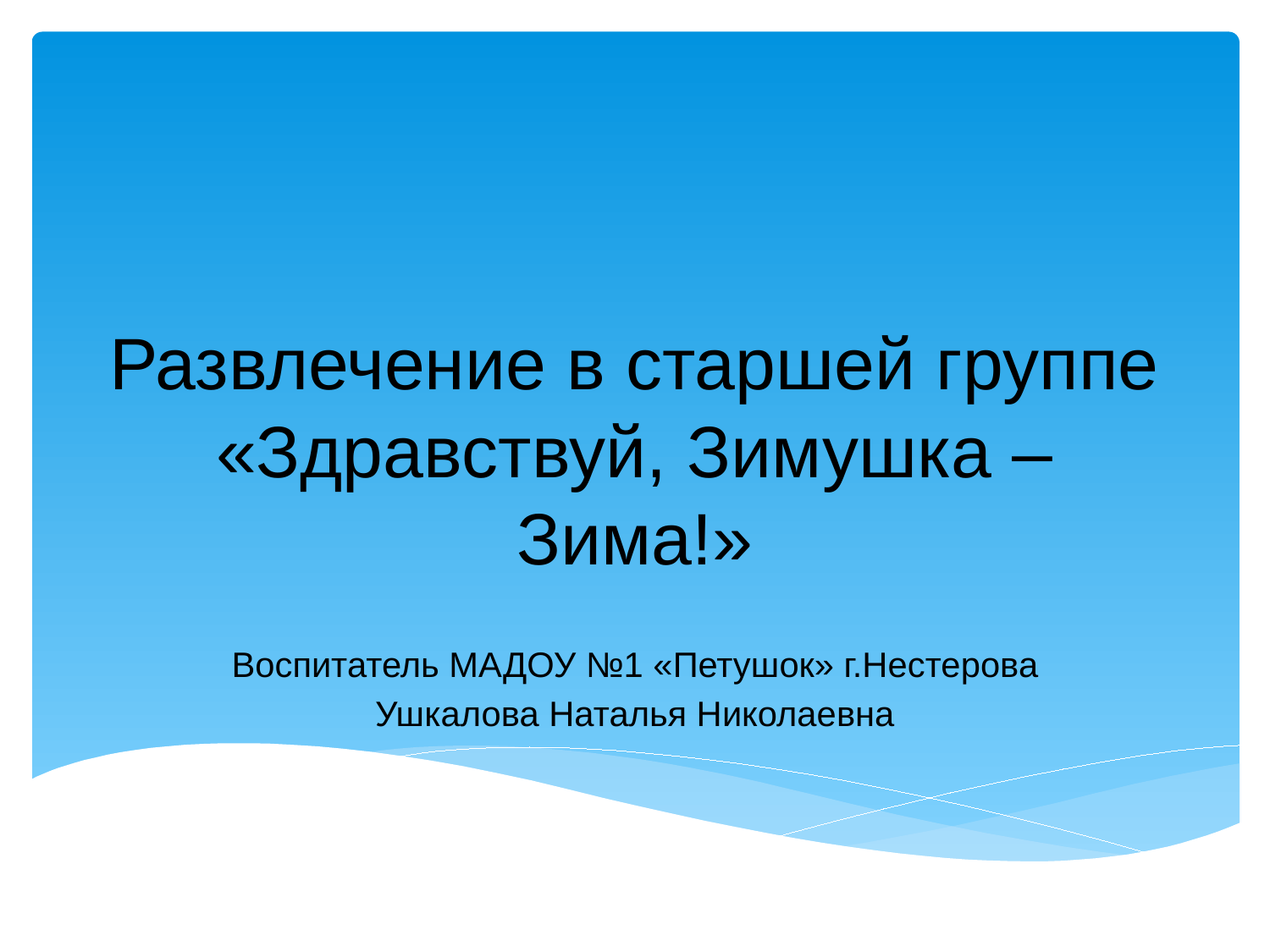

# Развлечение в старшей группе «Здравствуй, Зимушка – Зима!»
Воспитатель МАДОУ №1 «Петушок» г.Нестерова
Ушкалова Наталья Николаевна